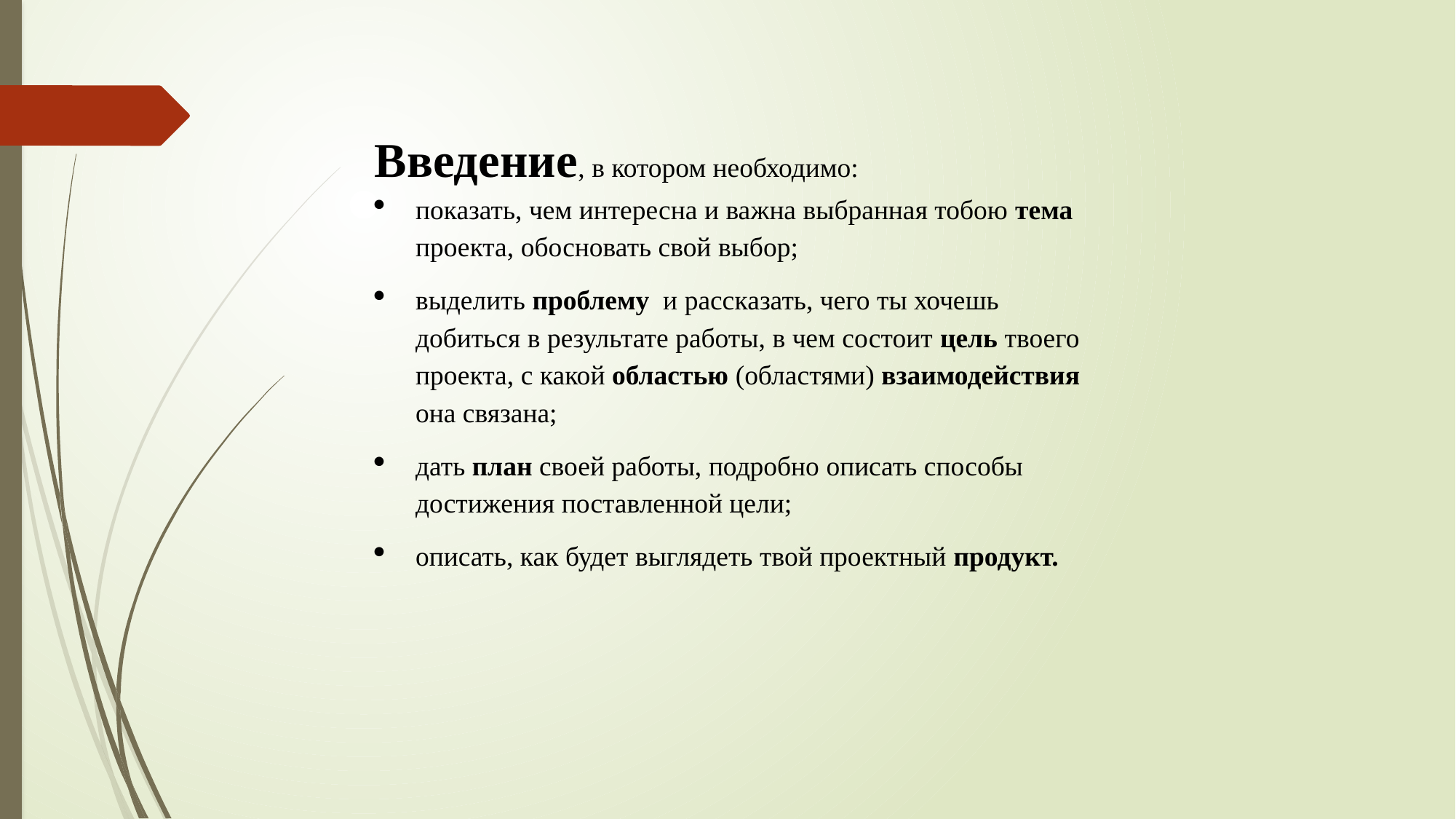

Введение, в котором необходимо:
показать, чем интересна и важна выбранная тобою тема проекта, обосновать свой выбор;
выделить проблему  и рассказать, чего ты хочешь добиться в результате работы, в чем состоит цель твоего проекта, с какой областью (областями) взаимодействия она связана;
дать план своей работы, подробно описать способы достижения поставленной цели;
описать, как будет выглядеть твой проектный продукт.